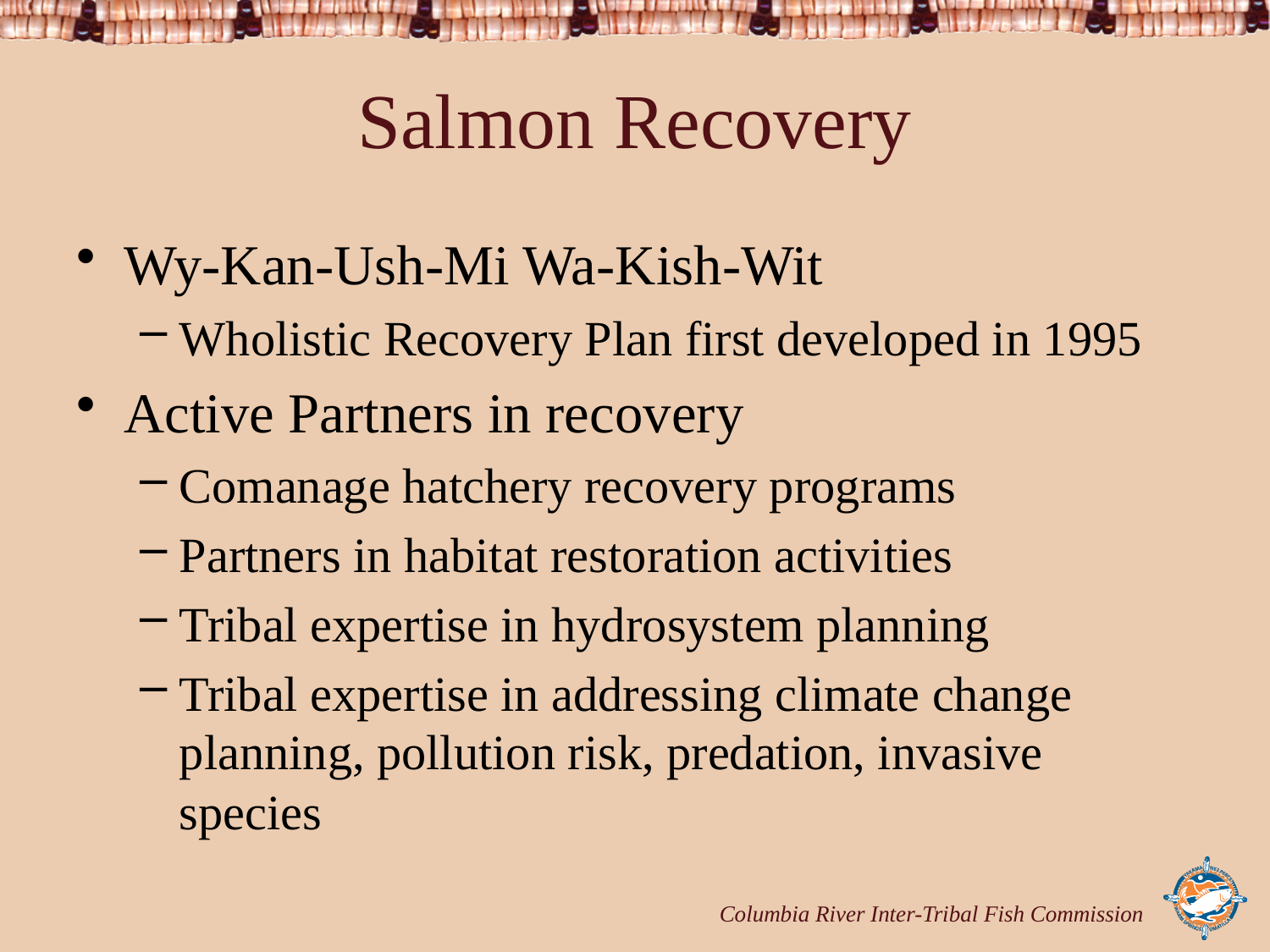

# Salmon Recovery
Wy-Kan-Ush-Mi Wa-Kish-Wit
Wholistic Recovery Plan first developed in 1995
Active Partners in recovery
Comanage hatchery recovery programs
Partners in habitat restoration activities
Tribal expertise in hydrosystem planning
Tribal expertise in addressing climate change planning, pollution risk, predation, invasive species